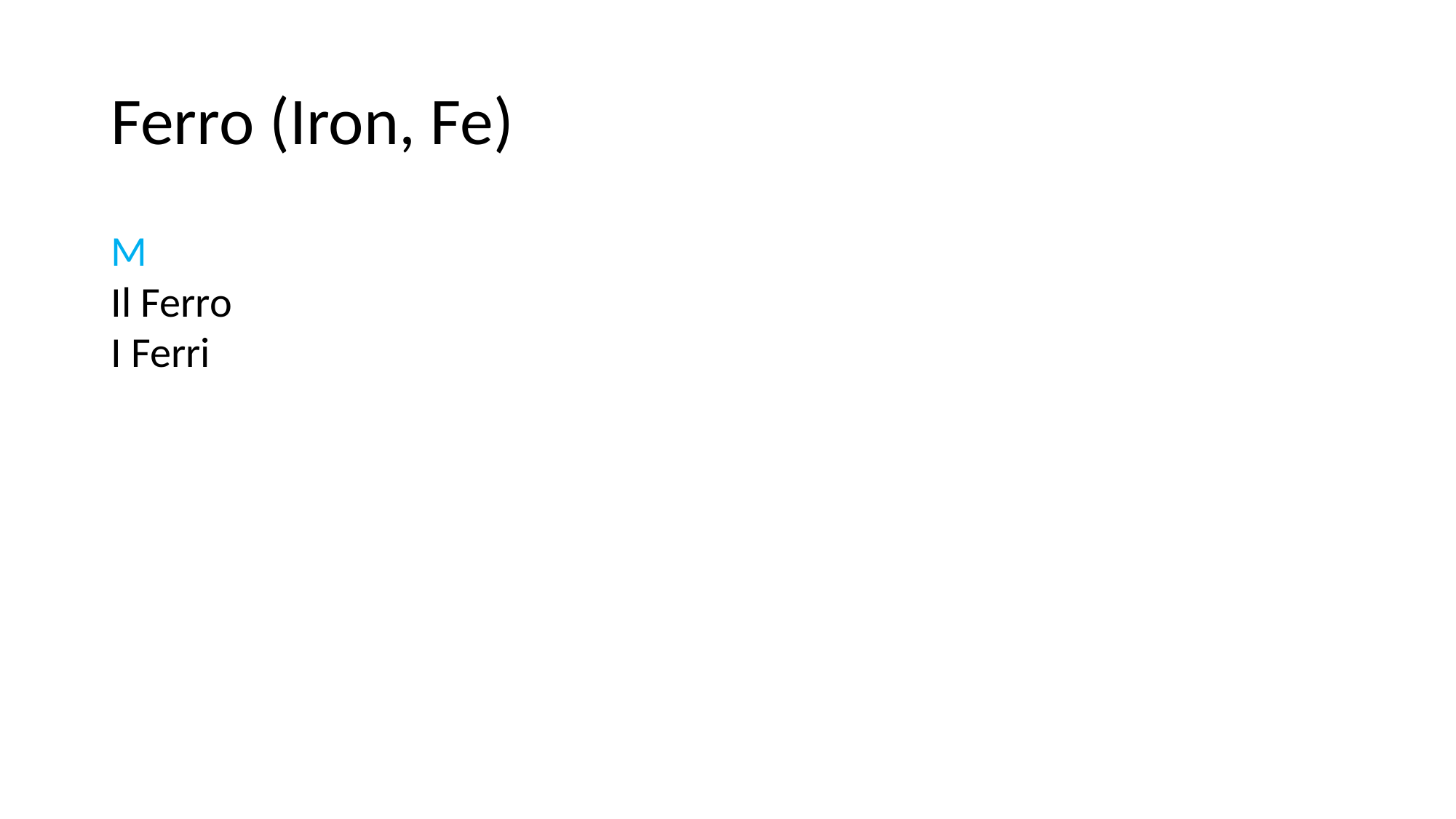

# Ferro (Iron, Fe)
M
Il Ferro
I Ferri